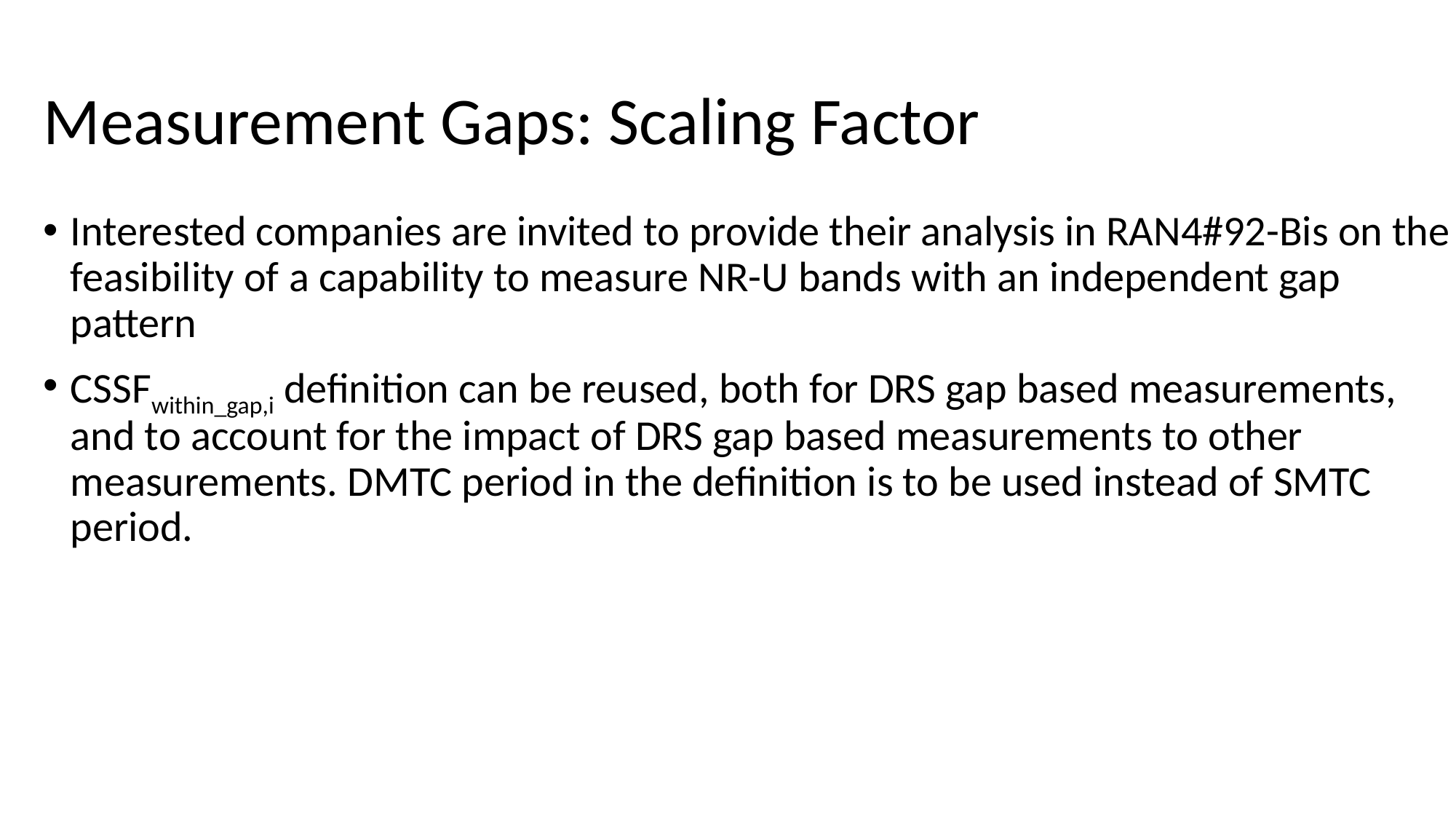

# Measurement Gaps: Scaling Factor

Interested companies are invited to provide their analysis in RAN4#92-Bis on the feasibility of a capability to measure NR-U bands with an independent gap pattern
CSSFwithin_gap,i definition can be reused, both for DRS gap based measurements, and to account for the impact of DRS gap based measurements to other measurements. DMTC period in the definition is to be used instead of SMTC period.